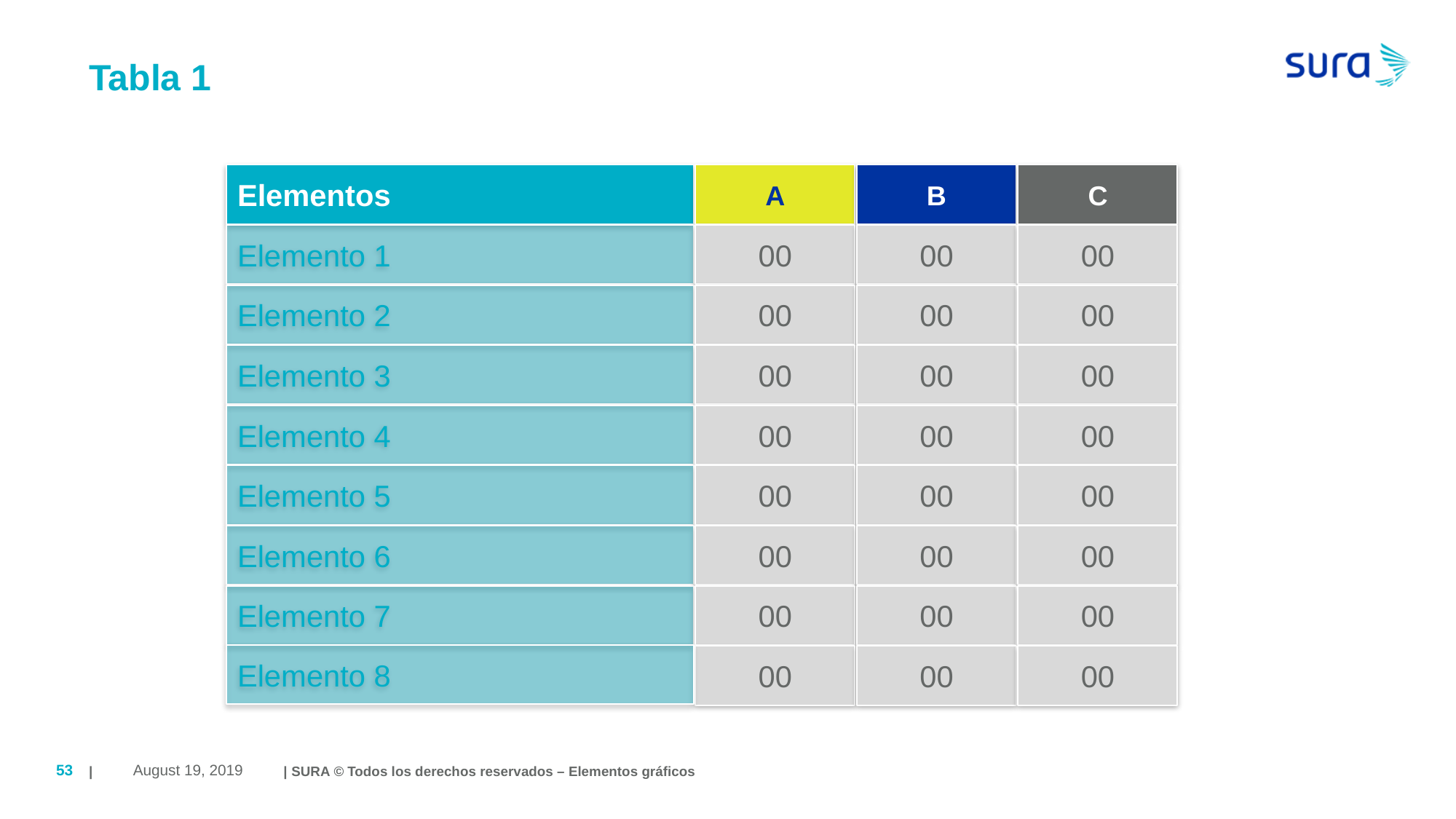

# Tabla 1
Elementos
A
B
C
Elemento 1
00
00
00
Elemento 2
00
00
00
Elemento 3
00
00
00
Elemento 4
00
00
00
Elemento 5
00
00
00
Elemento 6
00
00
00
Elemento 7
00
00
00
Elemento 8
00
00
00
|                                                  | SURA © Todos los derechos reservados – Elementos gráficos
53
August 19, 2019